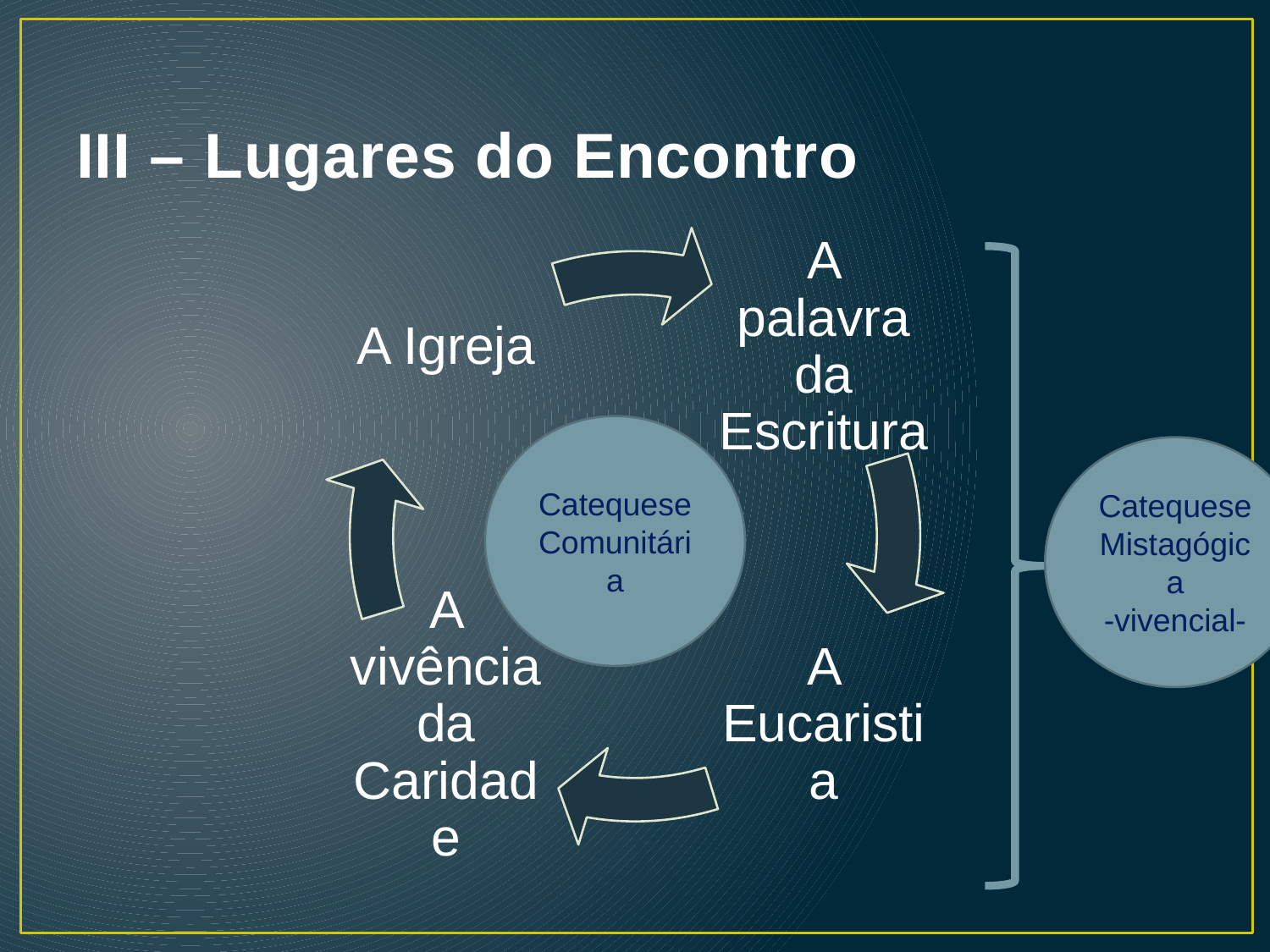

# III – Lugares do Encontro
A palavra da Escritura
A Eucaristia
A vivência da Caridade
A Igreja

Catequese Comunitária
Catequese Mistagógica
-vivencial-